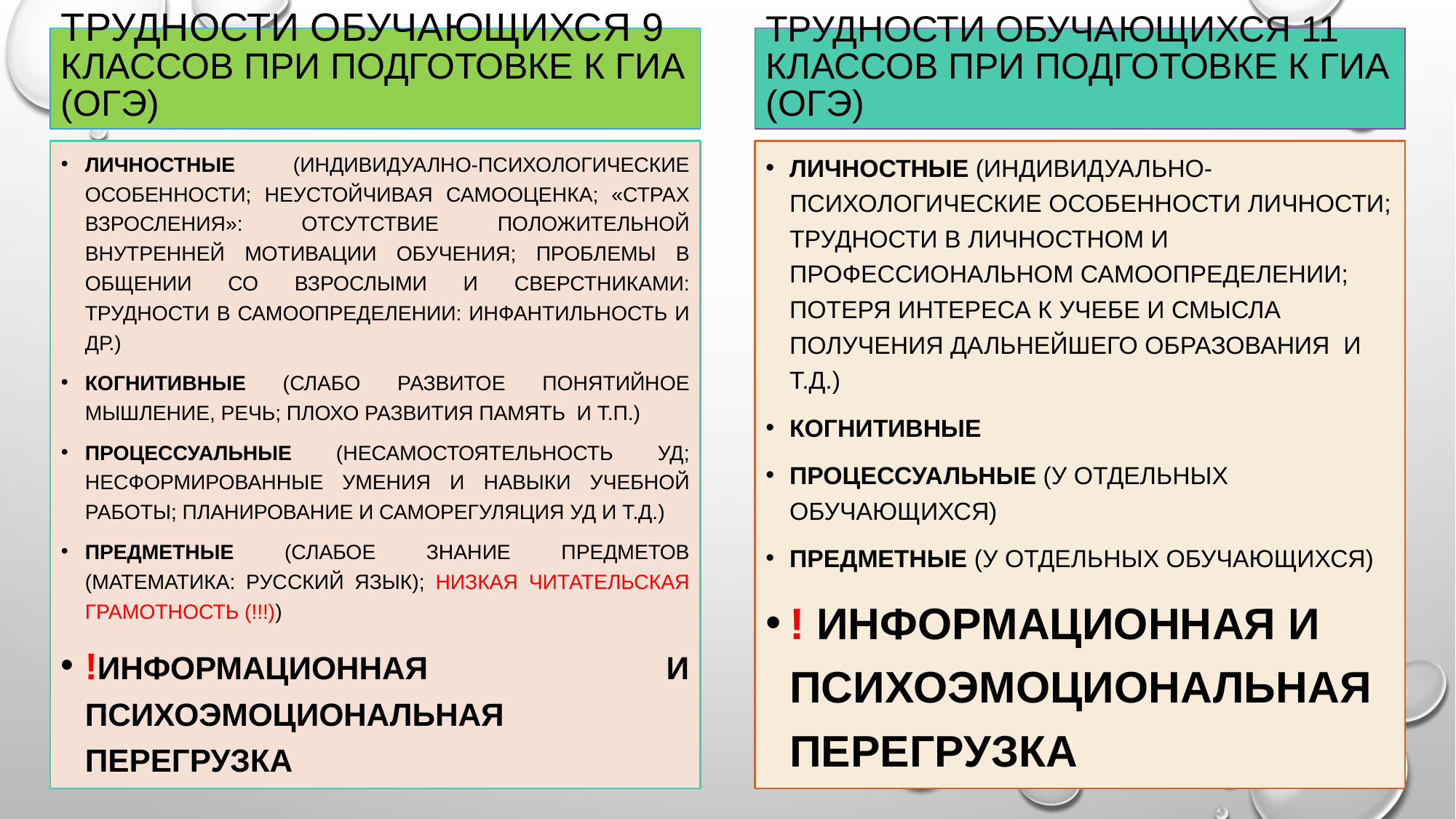

Трудности обучающихся 9 классов при подготовке к ГИА (ОГЭ)
Трудности обучающихся 11 классов при подготовке к ГИА (ОГЭ)
Личностные (индивидуално-психологические особенности; неустойчивая самооценка; «страх взросления»: отсутствие положительной внутренней мотивации обучения; проблемы в общении со взрослыми и сверстниками: трудности в самоопределении: инфантильность и др.)
Когнитивные (слабо развитое понятийное мышление, речь; плохо развития память  и т.п.)
Процессуальные (несамостоятельность УД; несформированные умения и навыки учебной работы; планирование и саморегуляция УД и т.д.)
Предметные (слабое знание предметов (математика: русский язык); низкая читательская грамотность (!!!))
!Информационная и психоэмоциональная перегрузка

Личностные (индивидуально-психологические особенности личности; трудности в личностном и профессиональном самоопределении; потеря интереса к учебе и смысла получения дальнейшего образования  и т.д.)
Когнитивные
Процессуальные (у отдельных обучающихся)
Предметные (у отдельных обучающихся)
! Информационная и психоэмоциональная перегрузка